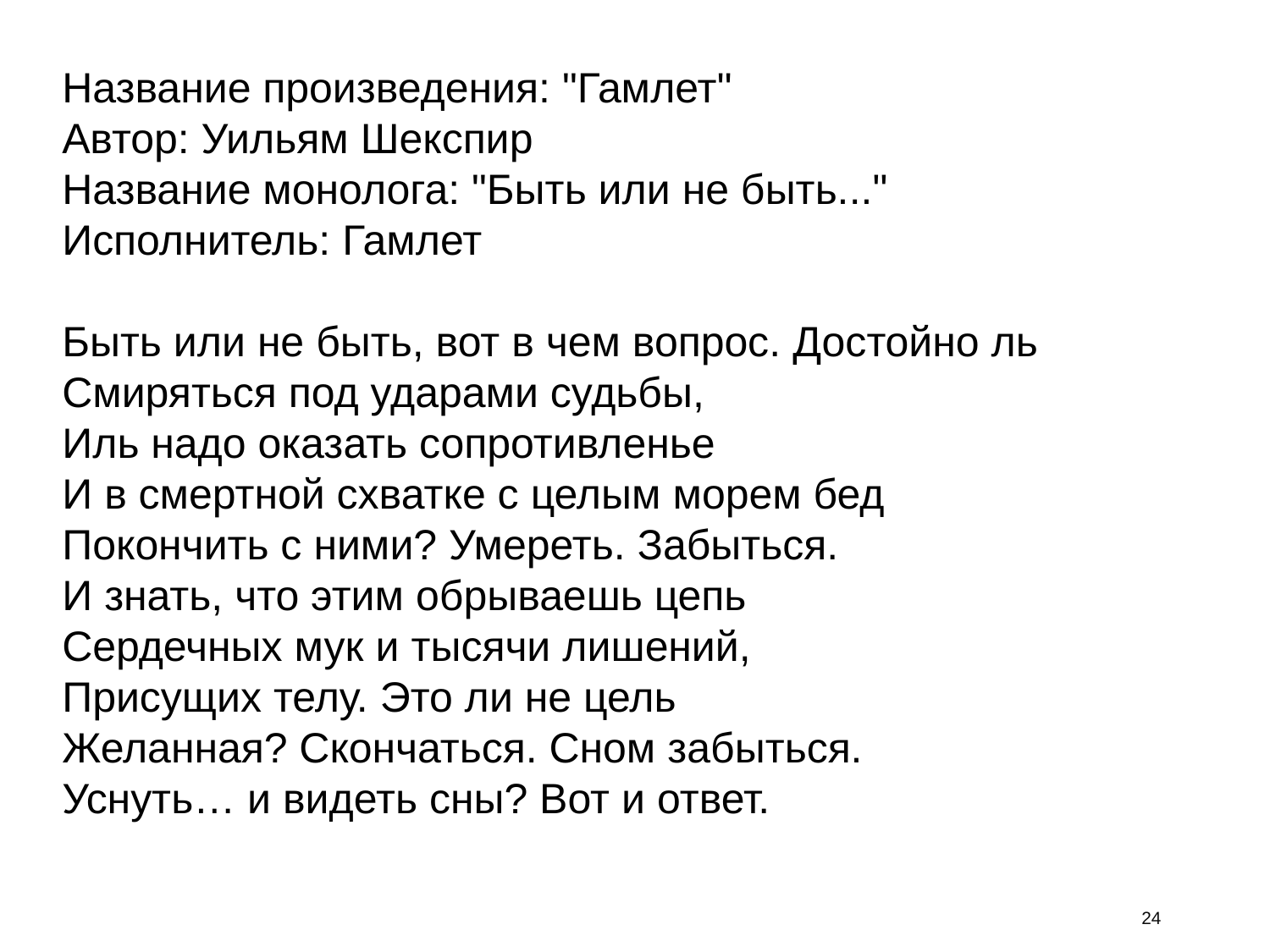

Название произведения: "Гамлет"
Автор: Уильям Шекспир
Название монолога: "Быть или не быть..."
Исполнитель: Гамлет

Быть или не быть, вот в чем вопрос. Достойно ль
Смиряться под ударами судьбы,
Иль надо оказать сопротивленье
И в смертной схватке с целым морем бед
Покончить с ними? Умереть. Забыться.
И знать, что этим обрываешь цепь
Сердечных мук и тысячи лишений,
Присущих телу. Это ли не цель
Желанная? Скончаться. Сном забыться.
Уснуть… и видеть сны? Вот и ответ.
24